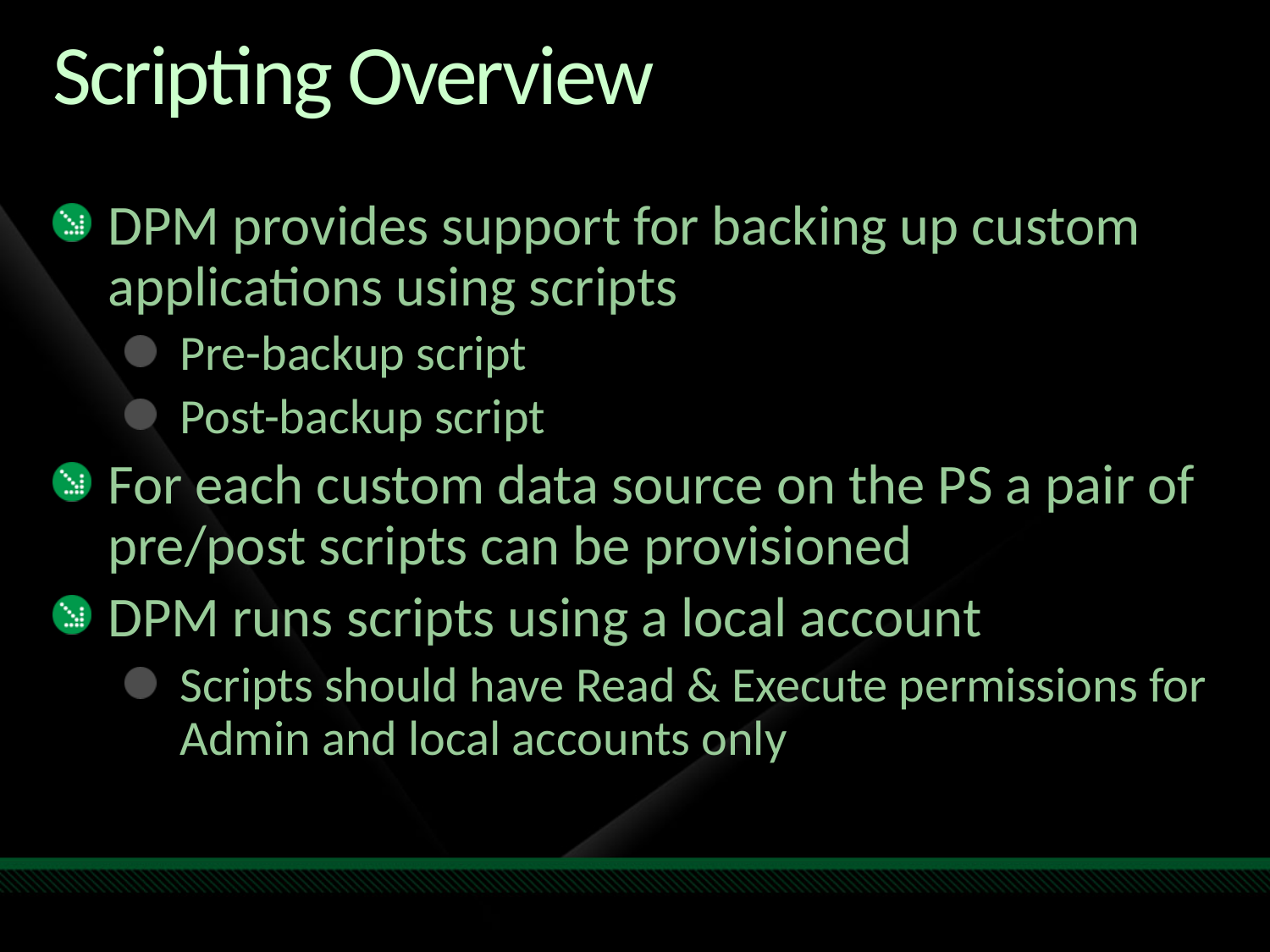

# Scripting Overview
DPM provides support for backing up custom applications using scripts
Pre-backup script
Post-backup script
For each custom data source on the PS a pair of pre/post scripts can be provisioned
DPM runs scripts using a local account
Scripts should have Read & Execute permissions for Admin and local accounts only